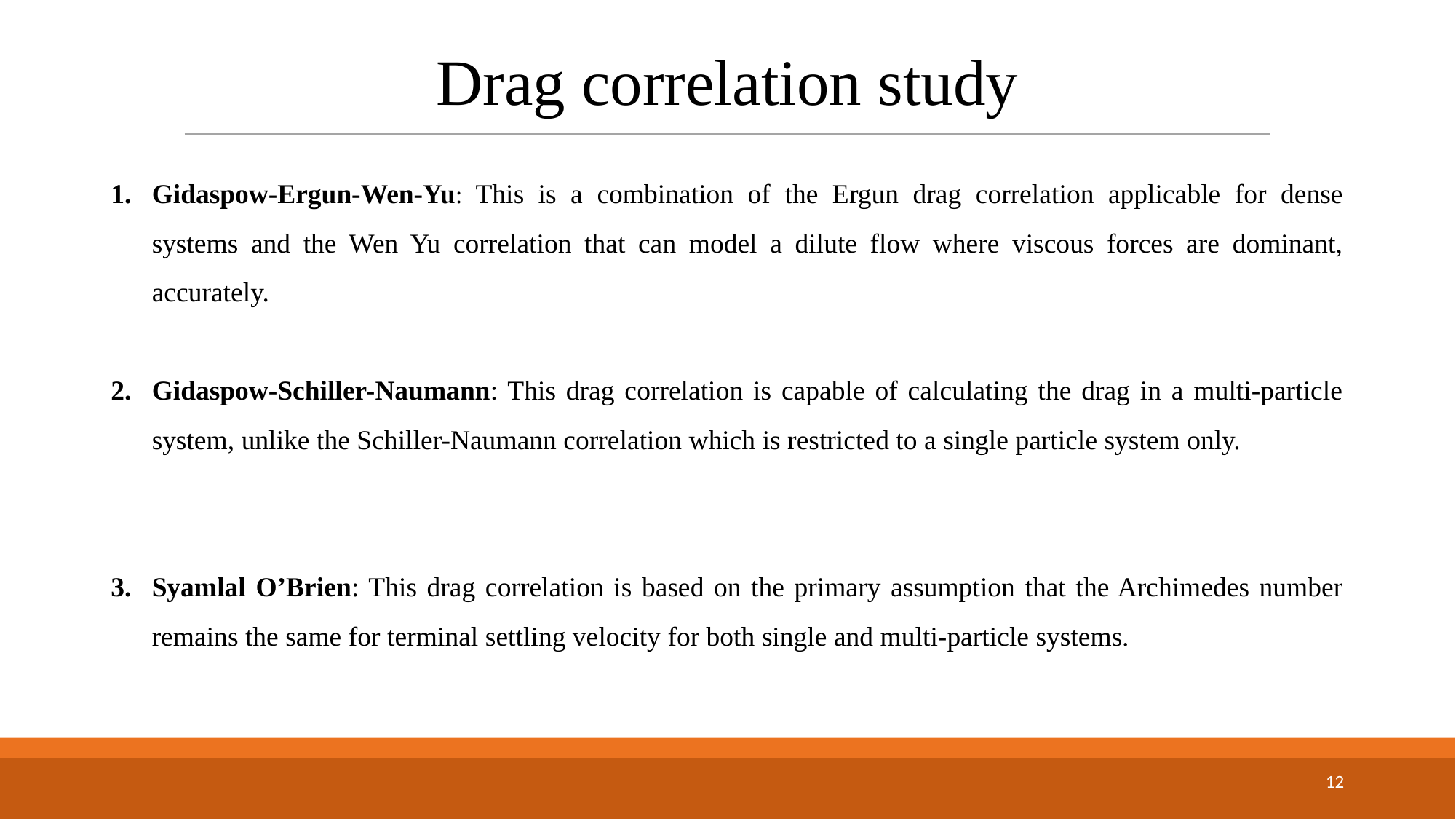

# Drag correlation study
Gidaspow-Ergun-Wen-Yu: This is a combination of the Ergun drag correlation applicable for dense systems and the Wen Yu correlation that can model a dilute flow where viscous forces are dominant, accurately.

Gidaspow-Schiller-Naumann: This drag correlation is capable of calculating the drag in a multi-particle system, unlike the Schiller-Naumann correlation which is restricted to a single particle system only.

Syamlal O’Brien: This drag correlation is based on the primary assumption that the Archimedes number remains the same for terminal settling velocity for both single and multi-particle systems.

12